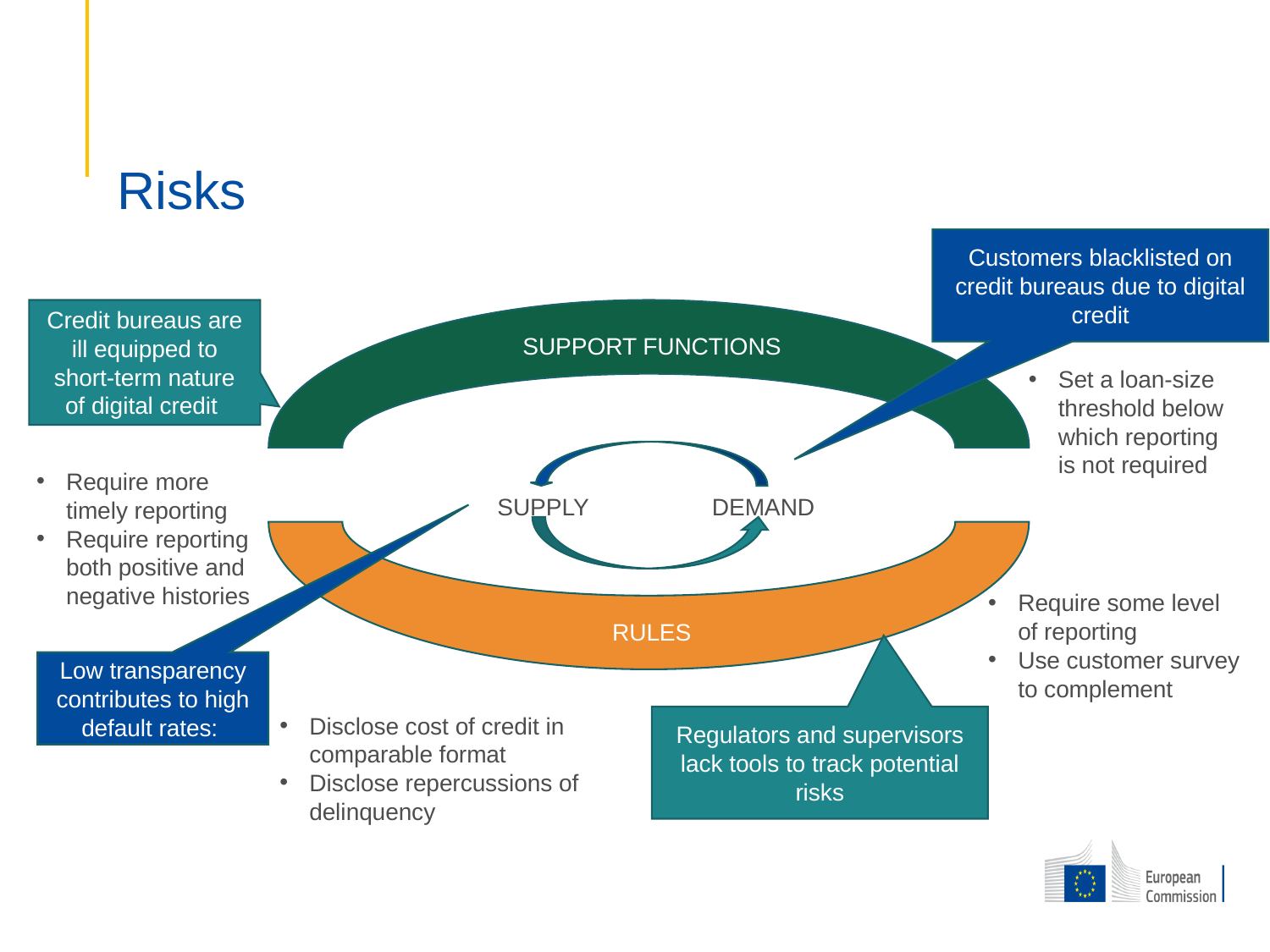

# Risks
Customers blacklisted on credit bureaus due to digital credit
Credit bureaus are ill equipped to short-term nature of digital credit

SUPPORT FUNCTIONS

Set a loan-size threshold below which reporting is not required

Require more timely reporting
Require reporting both positive and negative histories
SUPPLY
DEMAND

Require some level of reporting
Use customer survey to complement
RULES

Low transparency contributes to high default rates:
Disclose cost of credit in comparable format
Disclose repercussions of delinquency
Regulators and supervisors lack tools to track potential risks